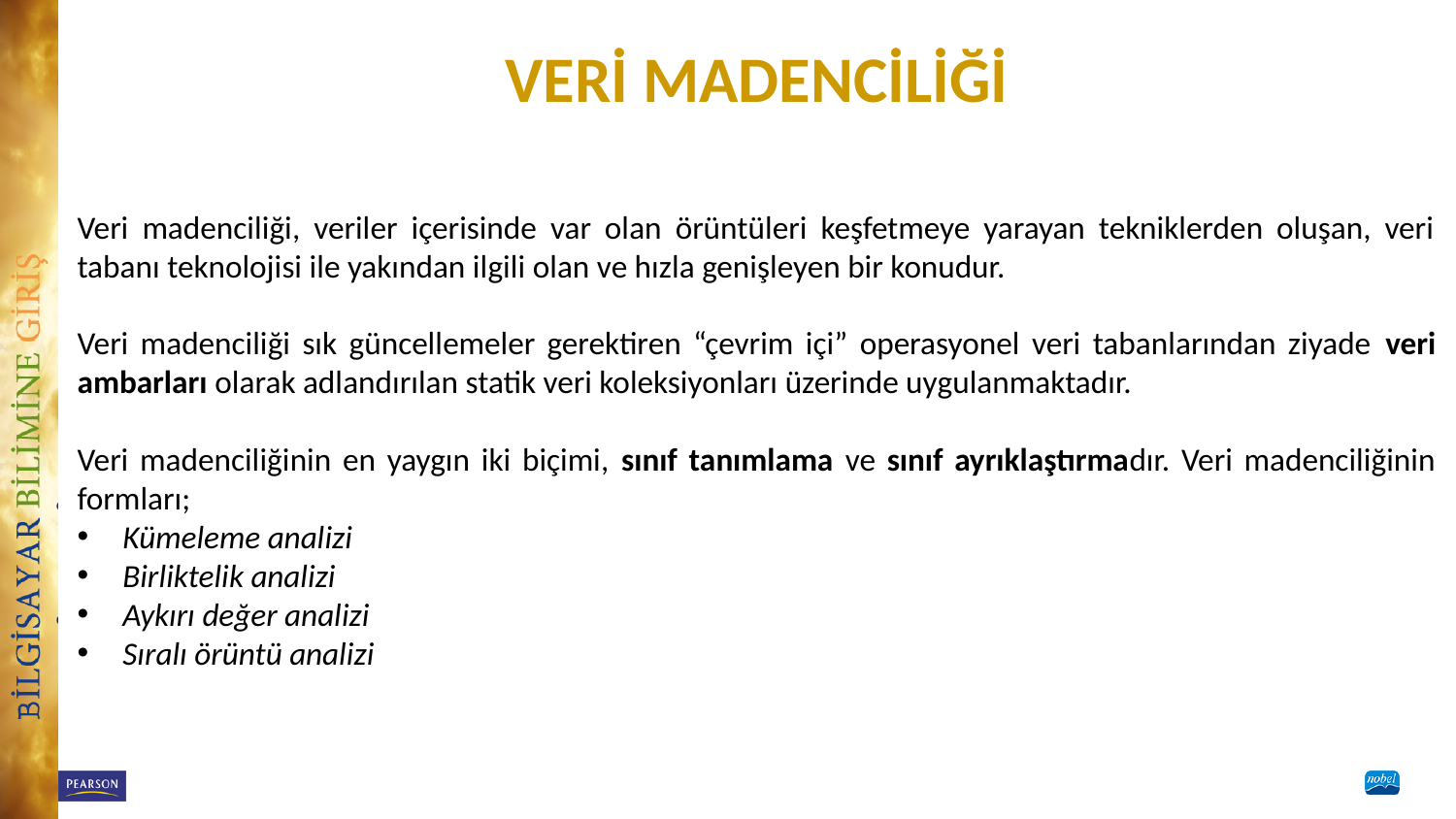

# VERİ MADENCİLİĞİ
Veri madenciliği, veriler içerisinde var olan örüntüleri keşfetmeye yarayan tekniklerden oluşan, veri tabanı teknolojisi ile yakından ilgili olan ve hızla genişleyen bir konudur.

Veri madenciliği sık güncellemeler gerektiren “çevrim içi” operasyonel veri tabanlarından ziyade veri ambarları olarak adlandırılan statik veri koleksiyonları üzerinde uygulanmaktadır.

Veri madenciliğinin en yaygın iki biçimi, sınıf tanımlama ve sınıf ayrıklaştırmadır. Veri madenciliğinin formları;
Kümeleme analizi
Birliktelik analizi
Aykırı değer analizi
Sıralı örüntü analizi